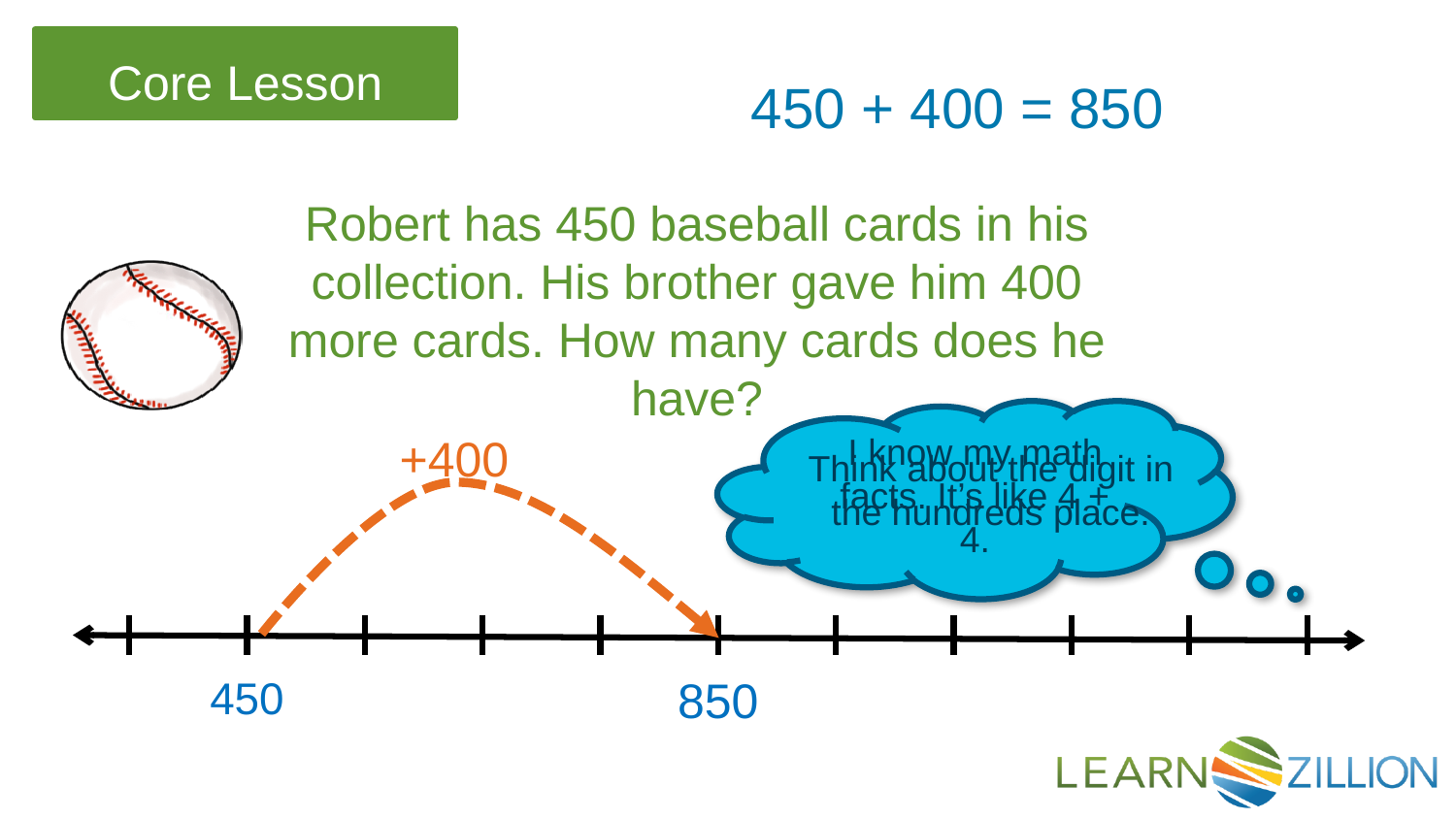

450 + 400 = 850
Robert has 450 baseball cards in his collection. His brother gave him 400 more cards. How many cards does he have?

+400
I know my math facts. It’s like 4 + 4.
Think about the digit in the hundreds place.

450
850